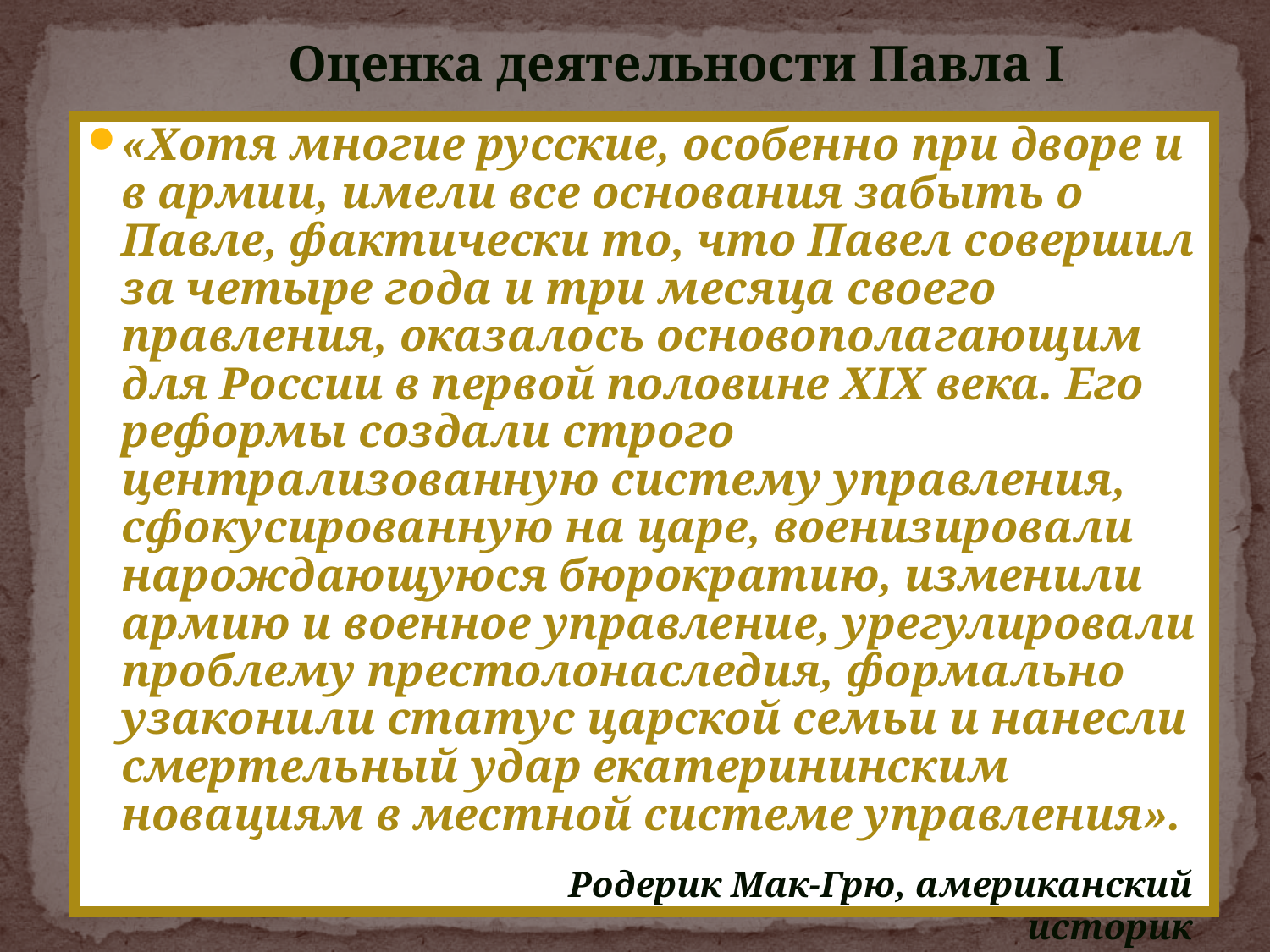

Оценка деятельности Павла I
«Хотя многие русские, особенно при дворе и в армии, имели все основания забыть о Павле, фактически то, что Павел совершил за четыре года и три месяца своего правления, оказалось основополагающим для России в первой половине XIX века. Его реформы создали строго централизованную систему управления, сфокусированную на царе, военизировали нарождающуюся бюрократию, изменили армию и военное управление, урегулировали проблему престолонаследия, формально узаконили статус царской семьи и нанесли смертельный удар екатерининским новациям в местной системе управления».
Родерик Мак-Грю, американский историк